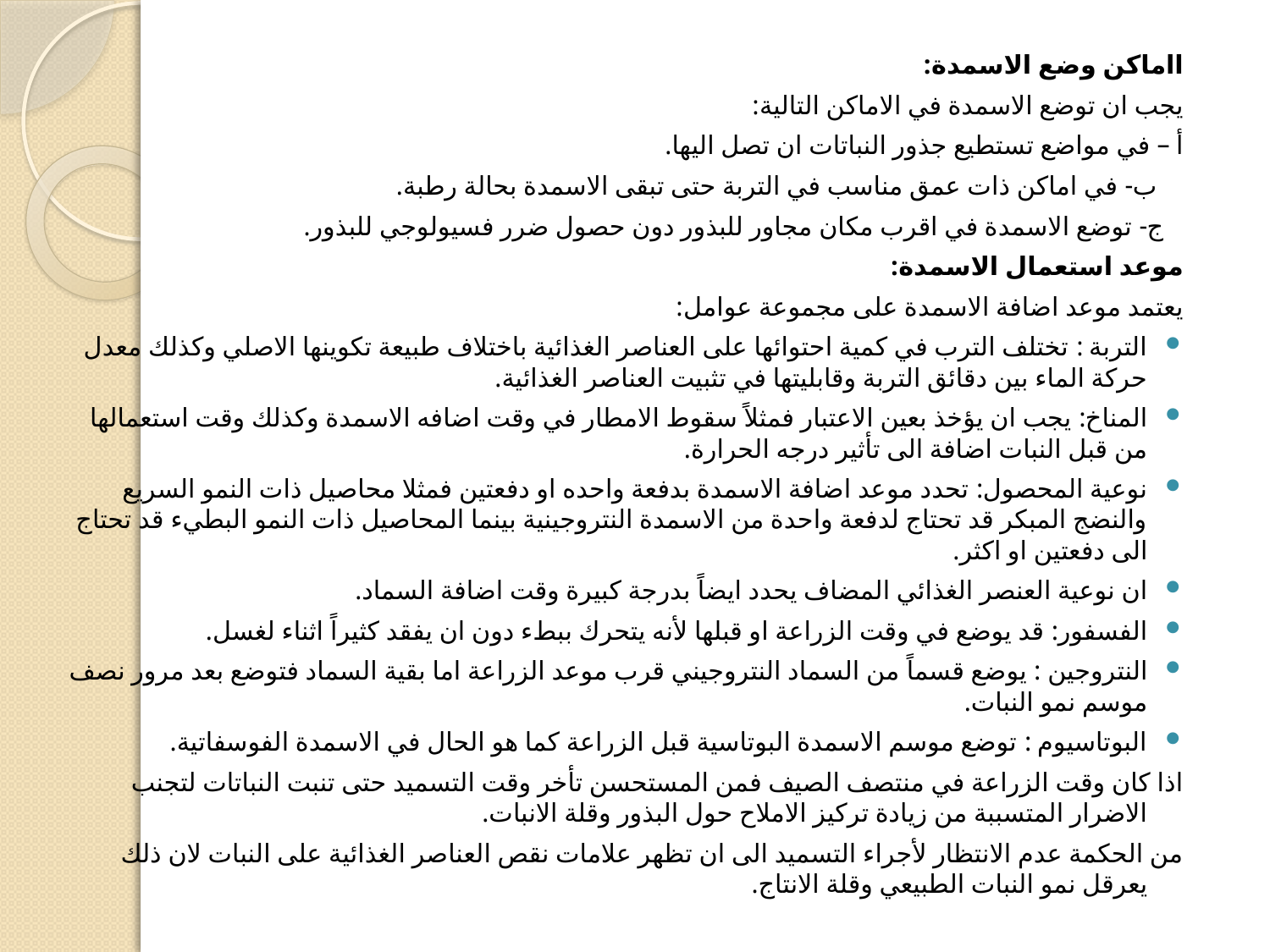

#
ااماكن وضع الاسمدة:
يجب ان توضع الاسمدة في الاماكن التالية:
أ – في مواضع تستطيع جذور النباتات ان تصل اليها.
    ب- في اماكن ذات عمق مناسب في التربة حتى تبقى الاسمدة بحالة رطبة.
   ج- توضع الاسمدة في اقرب مكان مجاور للبذور دون حصول ضرر فسيولوجي للبذور.
موعد استعمال الاسمدة:
يعتمد موعد اضافة الاسمدة على مجموعة عوامل:
التربة : تختلف الترب في كمية احتوائها على العناصر الغذائية باختلاف طبيعة تكوينها الاصلي وكذلك معدل حركة الماء بين دقائق التربة وقابليتها في تثبيت العناصر الغذائية.
المناخ: يجب ان يؤخذ بعين الاعتبار فمثلاً سقوط الامطار في وقت اضافه الاسمدة وكذلك وقت استعمالها من قبل النبات اضافة الى تأثير درجه الحرارة.
نوعية المحصول: تحدد موعد اضافة الاسمدة بدفعة واحده او دفعتين فمثلا محاصيل ذات النمو السريع والنضج المبكر قد تحتاج لدفعة واحدة من الاسمدة النتروجينية بينما المحاصيل ذات النمو البطيء قد تحتاج الى دفعتين او اكثر.
ان نوعية العنصر الغذائي المضاف يحدد ايضاً بدرجة كبيرة وقت اضافة السماد.
الفسفور: قد يوضع في وقت الزراعة او قبلها لأنه يتحرك ببطء دون ان يفقد كثيراً اثناء لغسل.
النتروجين : يوضع قسماً من السماد النتروجيني قرب موعد الزراعة اما بقية السماد فتوضع بعد مرور نصف موسم نمو النبات.
البوتاسيوم : توضع موسم الاسمدة البوتاسية قبل الزراعة كما هو الحال في الاسمدة الفوسفاتية.
اذا كان وقت الزراعة في منتصف الصيف فمن المستحسن تأخر وقت التسميد حتى تنبت النباتات لتجنب الاضرار المتسببة من زيادة تركيز الاملاح حول البذور وقلة الانبات.
من الحكمة عدم الانتظار لأجراء التسميد الى ان تظهر علامات نقص العناصر الغذائية على النبات لان ذلك يعرقل نمو النبات الطبيعي وقلة الانتاج.